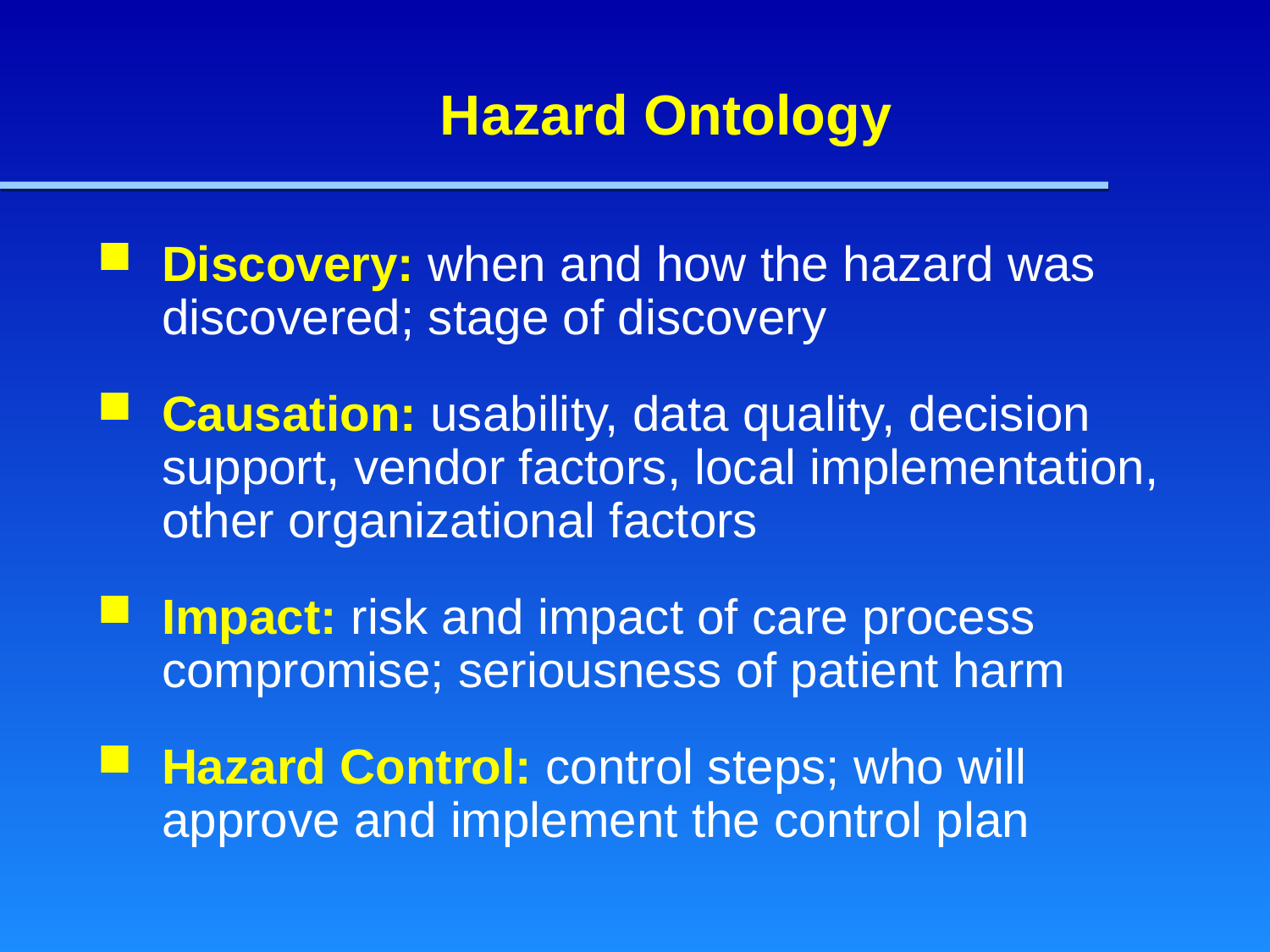

# Hazard Ontology
Discovery: when and how the hazard was discovered; stage of discovery
Causation: usability, data quality, decision support, vendor factors, local implementation, other organizational factors
Impact: risk and impact of care process compromise; seriousness of patient harm
Hazard Control: control steps; who will approve and implement the control plan